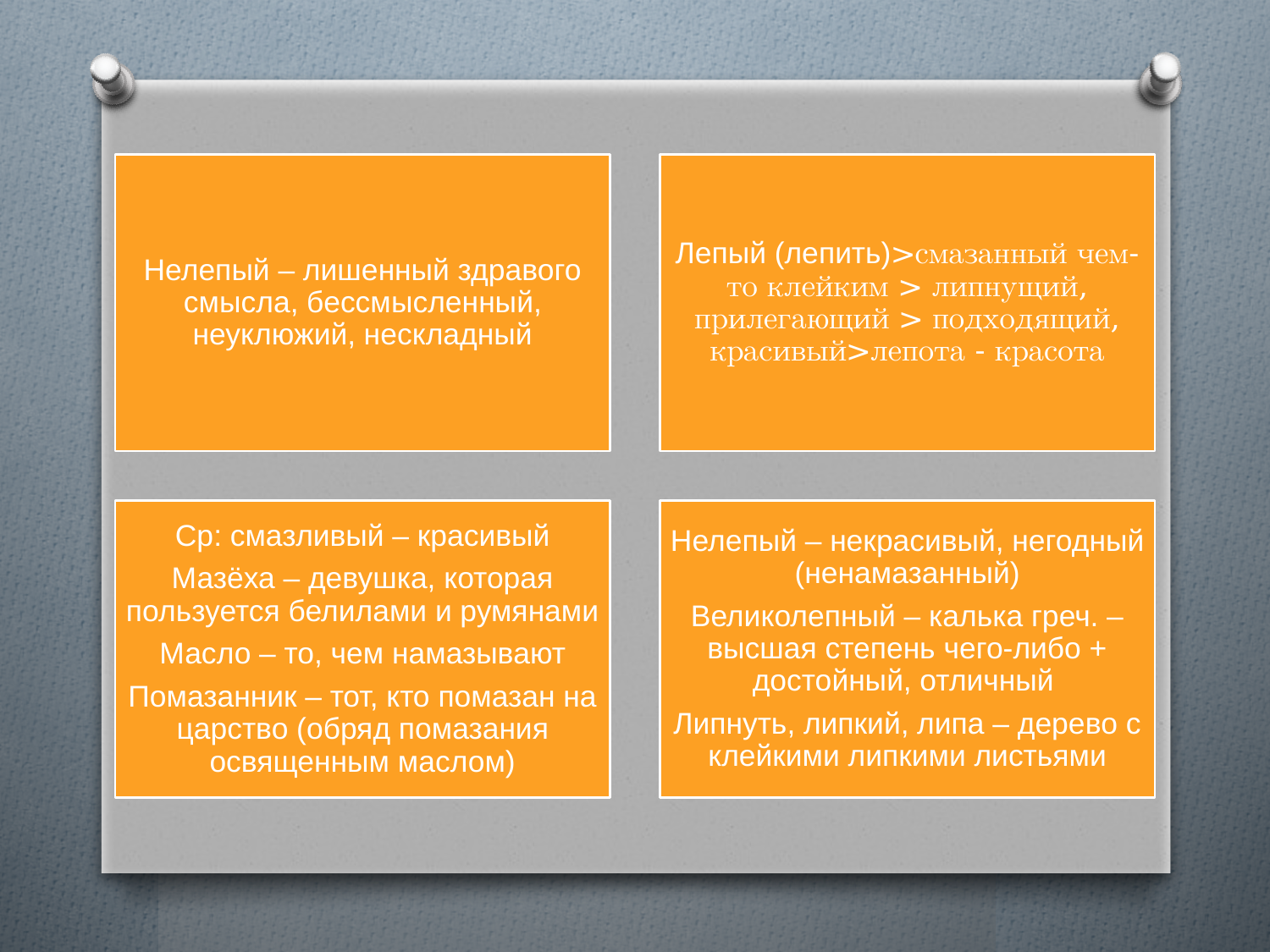

Нелепый – лишенный здравого смысла, бессмысленный, неуклюжий, нескладный
Лепый (лепить)>смазанный чем-то клейким > липнущий, прилегающий > подходящий, красивый>лепота - красота
Ср: смазливый – красивый
Мазёха – девушка, которая пользуется белилами и румянами
Масло – то, чем намазывают
Помазанник – тот, кто помазан на царство (обряд помазания освященным маслом)
Нелепый – некрасивый, негодный (ненамазанный)
Великолепный – калька греч. – высшая степень чего-либо + достойный, отличный
Липнуть, липкий, липа – дерево с клейкими липкими листьями